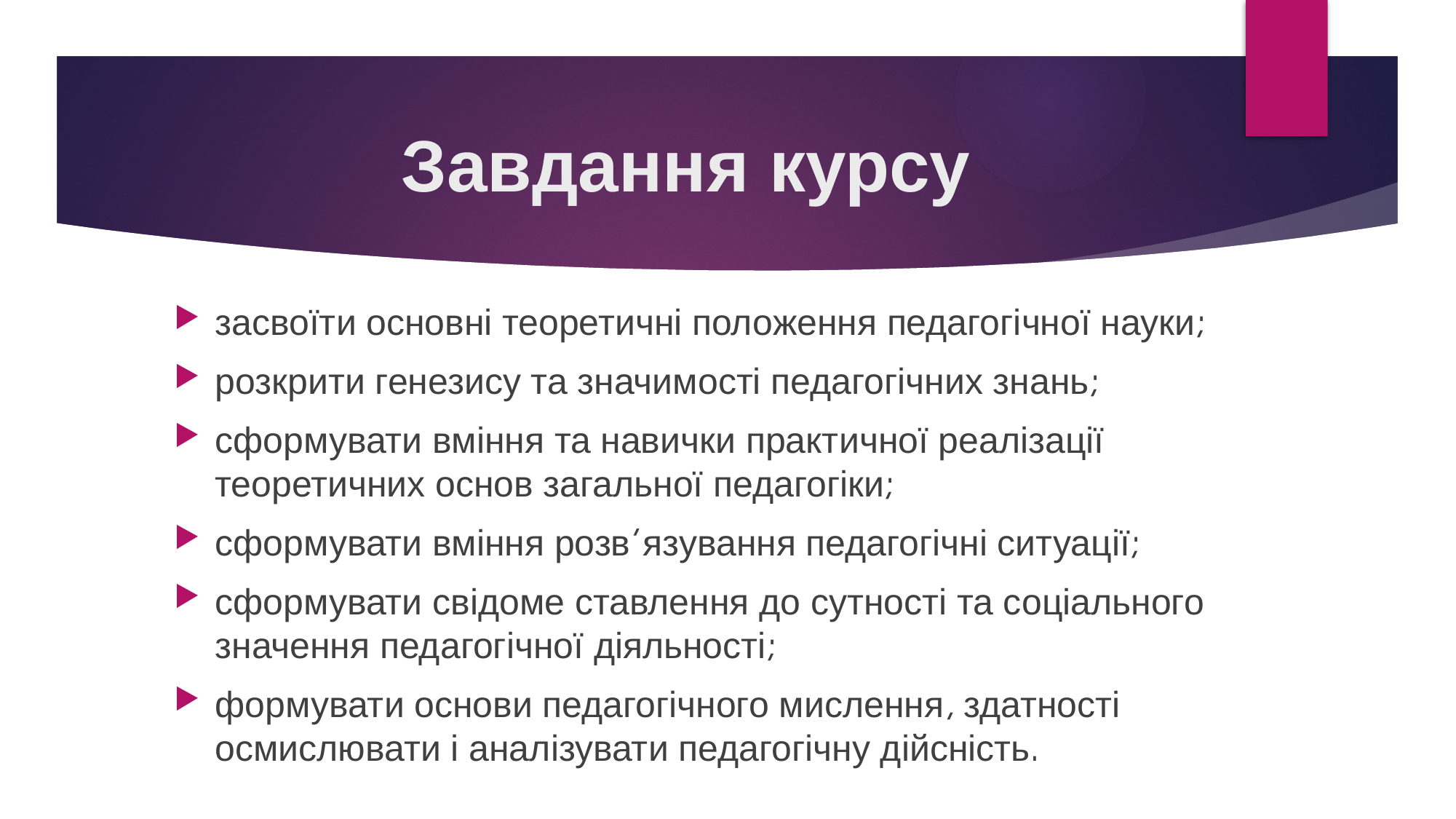

# Завдання курсу
засвоїти основні теоретичні положення педагогічної науки;
розкрити генезису та значимості педагогічних знань;
сформувати вміння та навички практичної реалізації теоретичних основ загальної педагогіки;
сформувати вміння розв’язування педагогічні ситуації;
сформувати свідоме ставлення до сутності та соціального значення педагогічної діяльності;
формувати основи педагогічного мислення, здатності осмислювати і аналізувати педагогічну дійсність.